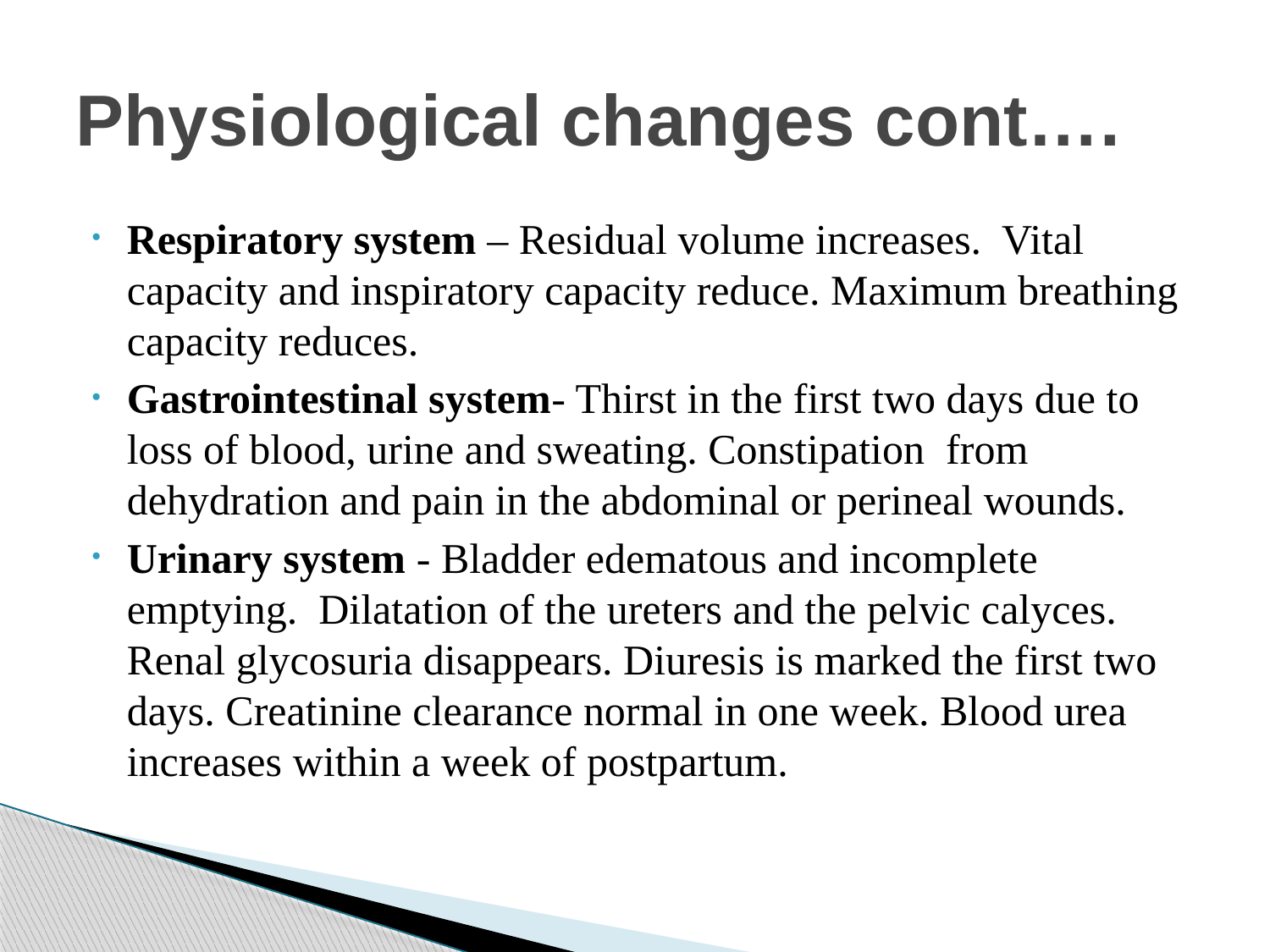

# Physiological changes cont….
Respiratory system – Residual volume increases.  Vital capacity and inspiratory capacity reduce. Maximum breathing capacity reduces.
Gastrointestinal system- Thirst in the first two days due to loss of blood, urine and sweating. Constipation  from dehydration and pain in the abdominal or perineal wounds.
Urinary system - Bladder edematous and incomplete emptying.  Dilatation of the ureters and the pelvic calyces. Renal glycosuria disappears. Diuresis is marked the first two days. Creatinine clearance normal in one week. Blood urea increases within a week of postpartum.